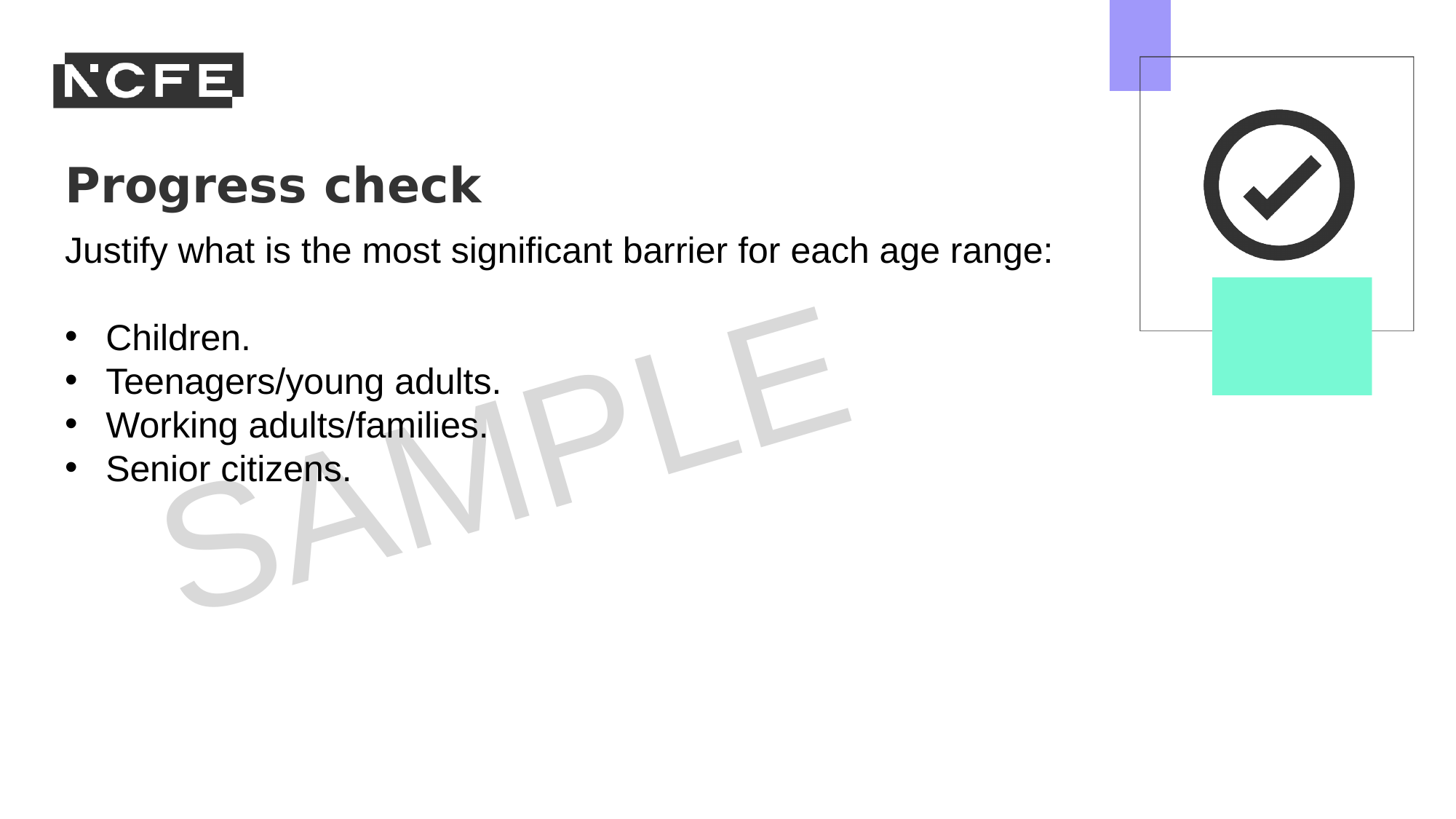

Justify what is the most significant barrier for each age range:

Children.
Teenagers/young adults.
Working adults/families.
Senior citizens.